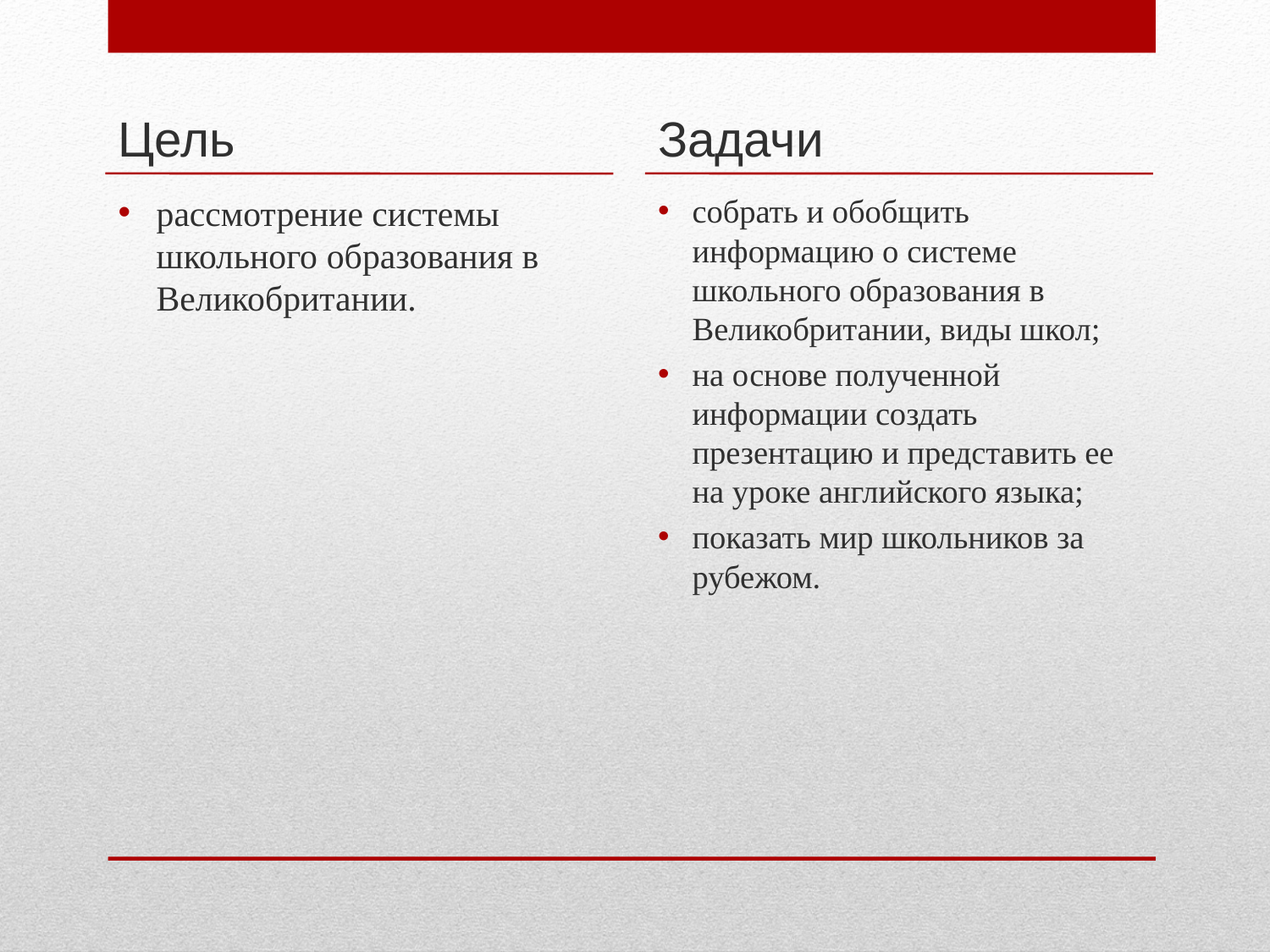

Цель
Задачи
рассмотрение системы школьного образования в Великобритании.

собрать и обобщить информацию о системе школьного образования в Великобритании, виды школ;
на основе полученной информации создать презентацию и представить ее на уроке английского языка;
показать мир школьников за рубежом.

#